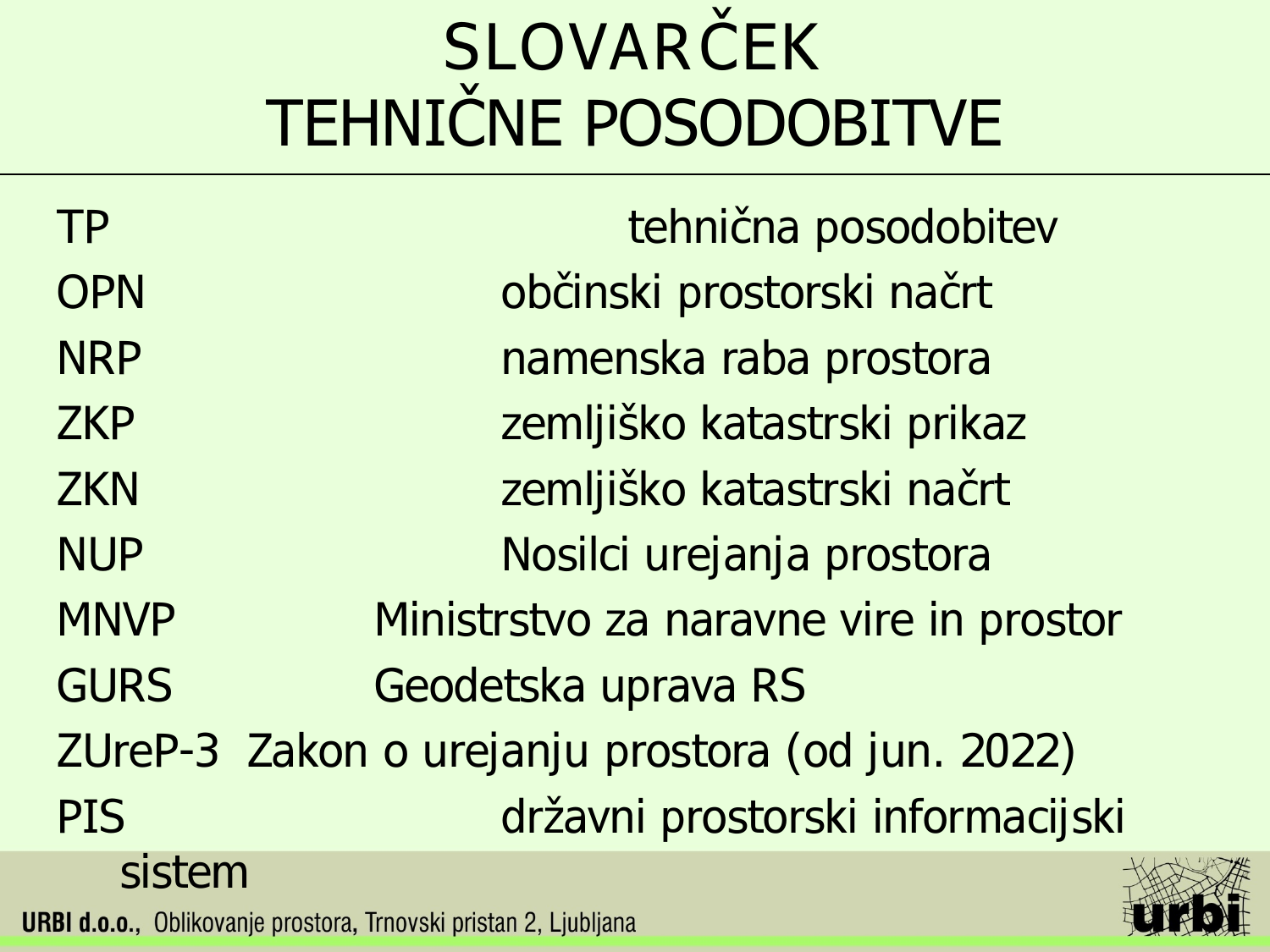

SLOVARČEK
TEHNIČNE POSODOBITVE
TP					tehnična posodobitev
OPN			občinski prostorski načrt
NRP			namenska raba prostora
ZKP			zemljiško katastrski prikaz
ZKN			zemljiško katastrski načrt
NUP			Nosilci urejanja prostora
MNVP		Ministrstvo za naravne vire in prostor
GURS		Geodetska uprava RS
ZUreP-3	Zakon o urejanju prostora (od jun. 2022)
PIS			državni prostorski informacijski sistem